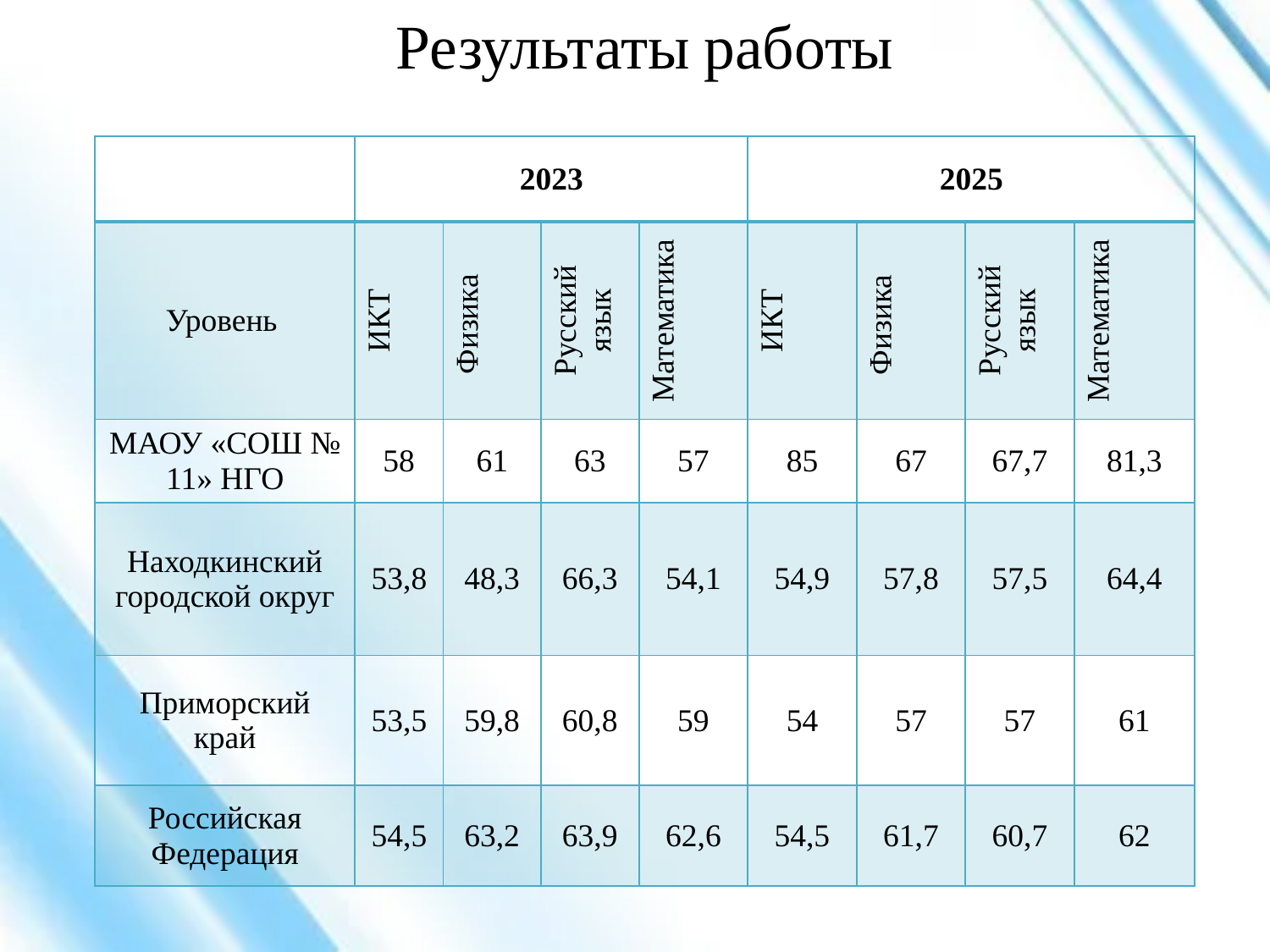

# Результаты работы
|  | 2023 |  |  |  | 2025 |  |  |  |
| --- | --- | --- | --- | --- | --- | --- | --- | --- |
| Уровень | ИКТ | Физика | Русский язык | Математика | ИКТ | Физика | Русский язык | Математика |
| МАОУ «СОШ № 11» НГО | 58 | 61 | 63 | 57 | 85 | 67 | 67,7 | 81,3 |
| Находкинский городской округ | 53,8 | 48,3 | 66,3 | 54,1 | 54,9 | 57,8 | 57,5 | 64,4 |
| Приморский край | 53,5 | 59,8 | 60,8 | 59 | 54 | 57 | 57 | 61 |
| Российская Федерация | 54,5 | 63,2 | 63,9 | 62,6 | 54,5 | 61,7 | 60,7 | 62 |